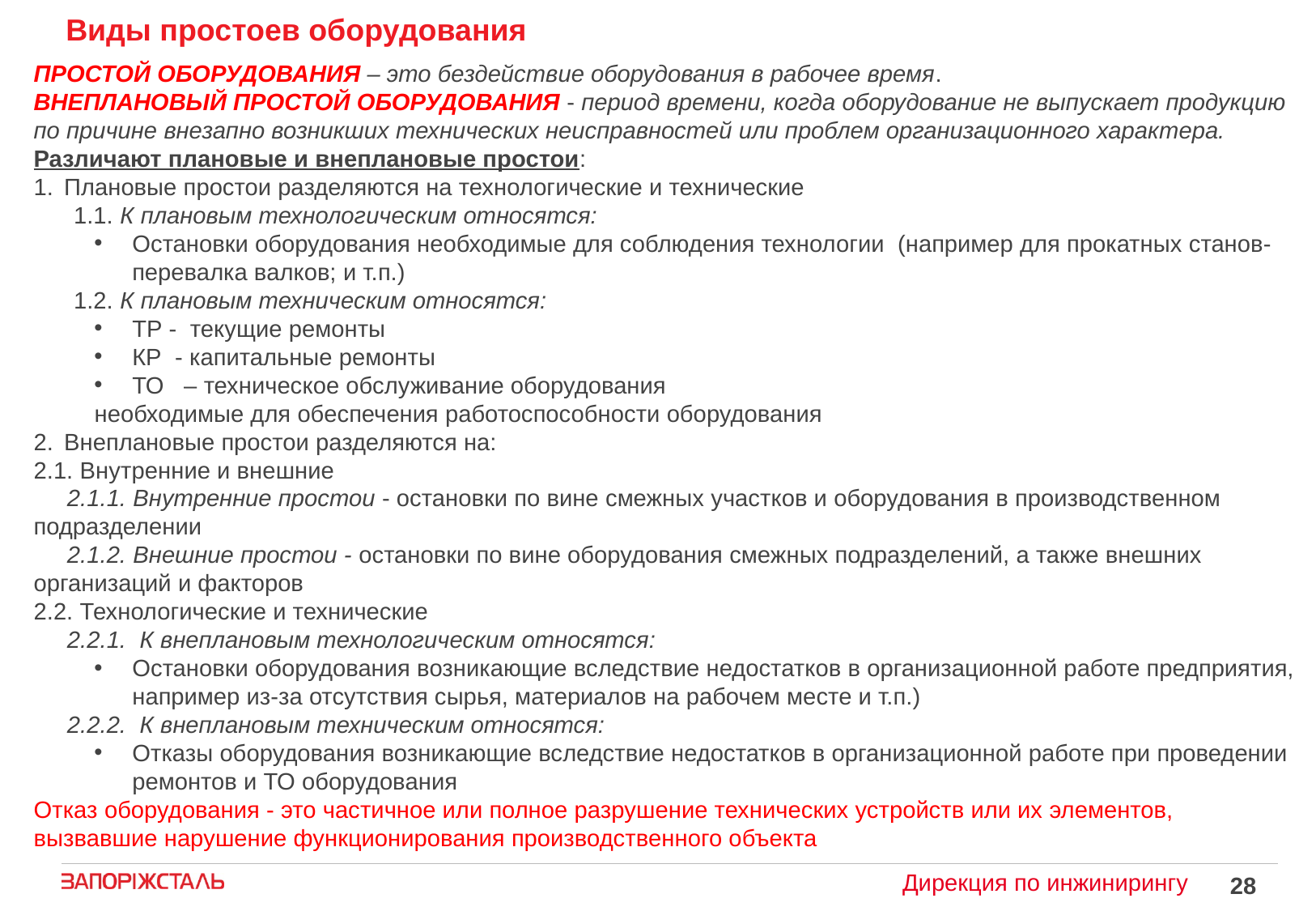

# Виды простоев оборудования
ПРОСТОЙ ОБОРУДОВАНИЯ – это бездействие оборудования в рабочее время.
ВНЕПЛАНОВЫЙ ПРОСТОЙ ОБОРУДОВАНИЯ - период времени, когда оборудование не выпускает продукцию по причине внезапно возникших технических неисправностей или проблем организационного характера.
Различают плановые и внеплановые простои:
Плановые простои разделяются на технологические и технические
      1.1. К плановым технологическим относятся:
Остановки оборудования необходимые для соблюдения технологии  (например для прокатных станов- перевалка валков; и т.п.)
      1.2. К плановым техническим относятся:
ТР -  текущие ремонты
КР  - капитальные ремонты
ТО   – техническое обслуживание оборудования
необходимые для обеспечения работоспособности оборудования
Внеплановые простои разделяются на:
2.1. Внутренние и внешние
     2.1.1. Внутренние простои - остановки по вине смежных участков и оборудования в производственном подразделении
     2.1.2. Внешние простои - остановки по вине оборудования смежных подразделений, а также внешних организаций и факторов
2.2. Технологические и технические
     2.2.1.  К внеплановым технологическим относятся:
Остановки оборудования возникающие вследствие недостатков в организационной работе предприятия, например из-за отсутствия сырья, материалов на рабочем месте и т.п.)
     2.2.2.  К внеплановым техническим относятся:
Отказы оборудования возникающие вследствие недостатков в организационной работе при проведении ремонтов и ТО оборудования
Отказ оборудования - это частичное или полное разрушение технических устройств или их элементов, вызвавшие нарушение функционирования производственного объекта
28